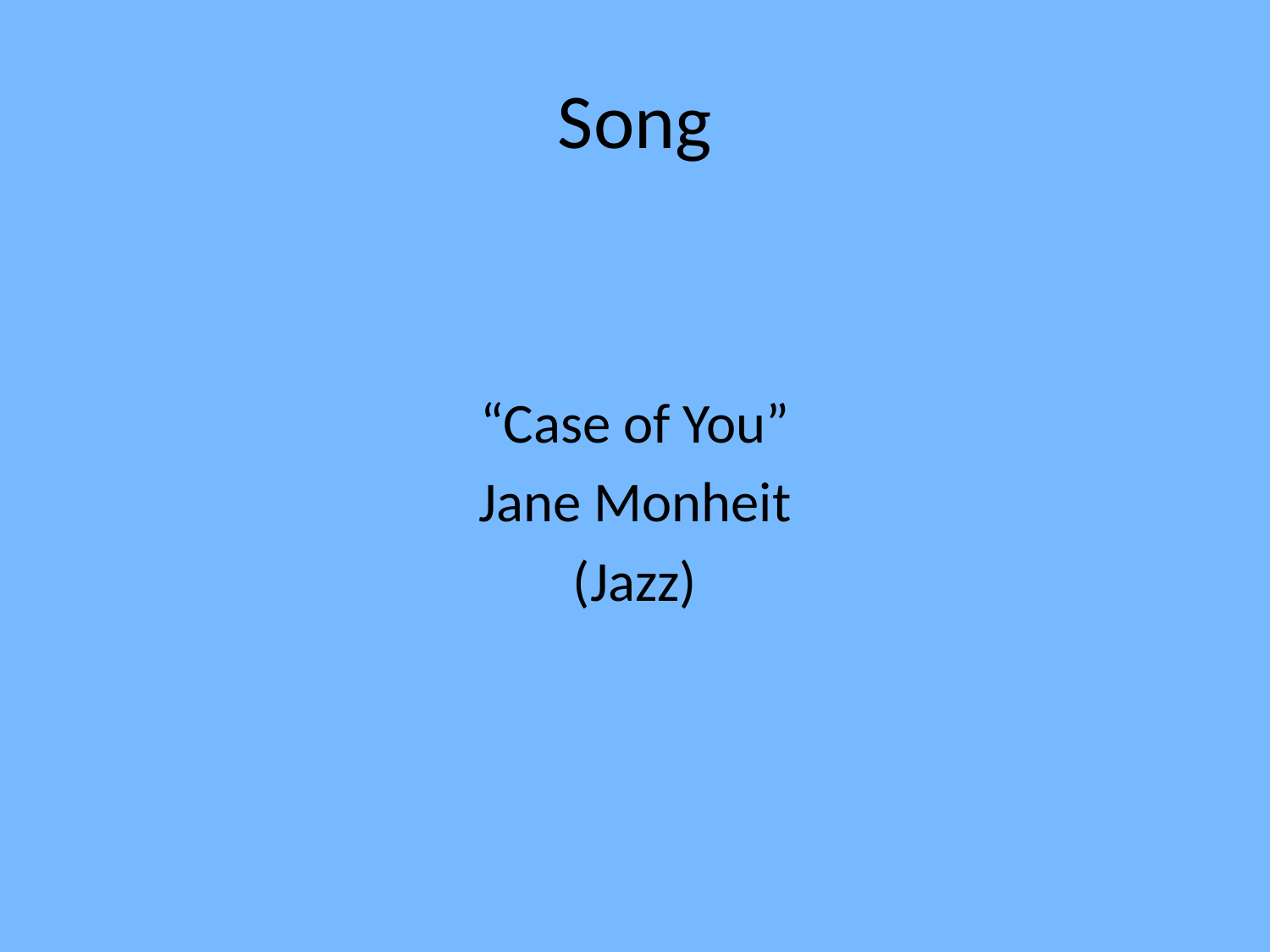

# Song

“Case of You”
Jane Monheit
(Jazz)